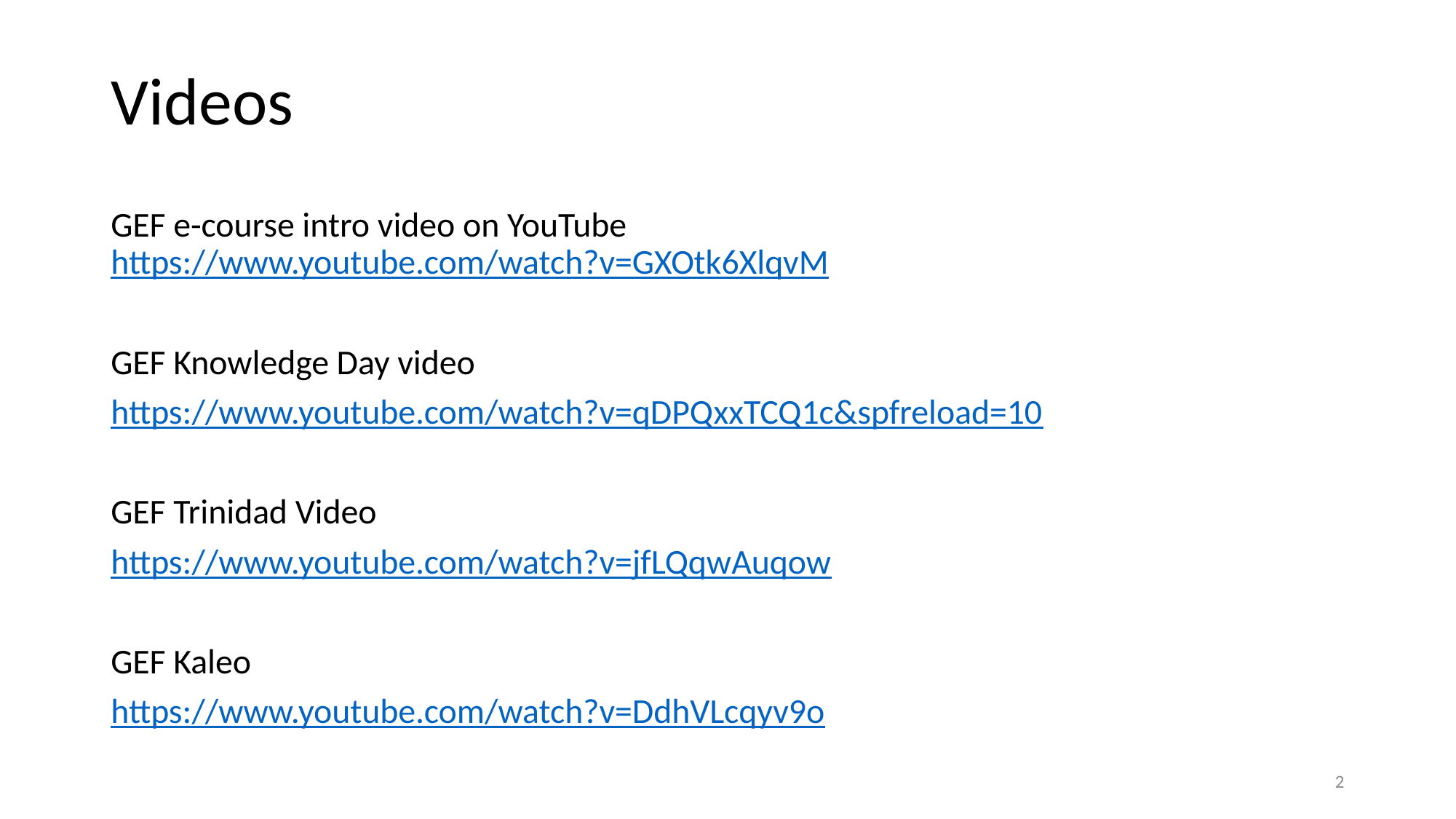

# Videos
GEF e-course intro video on YouTube https://www.youtube.com/watch?v=GXOtk6XlqvM

GEF Knowledge Day video
https://www.youtube.com/watch?v=qDPQxxTCQ1c&spfreload=10

GEF Trinidad Video
https://www.youtube.com/watch?v=jfLQqwAuqow

GEF Kaleo
https://www.youtube.com/watch?v=DdhVLcqyv9o

2